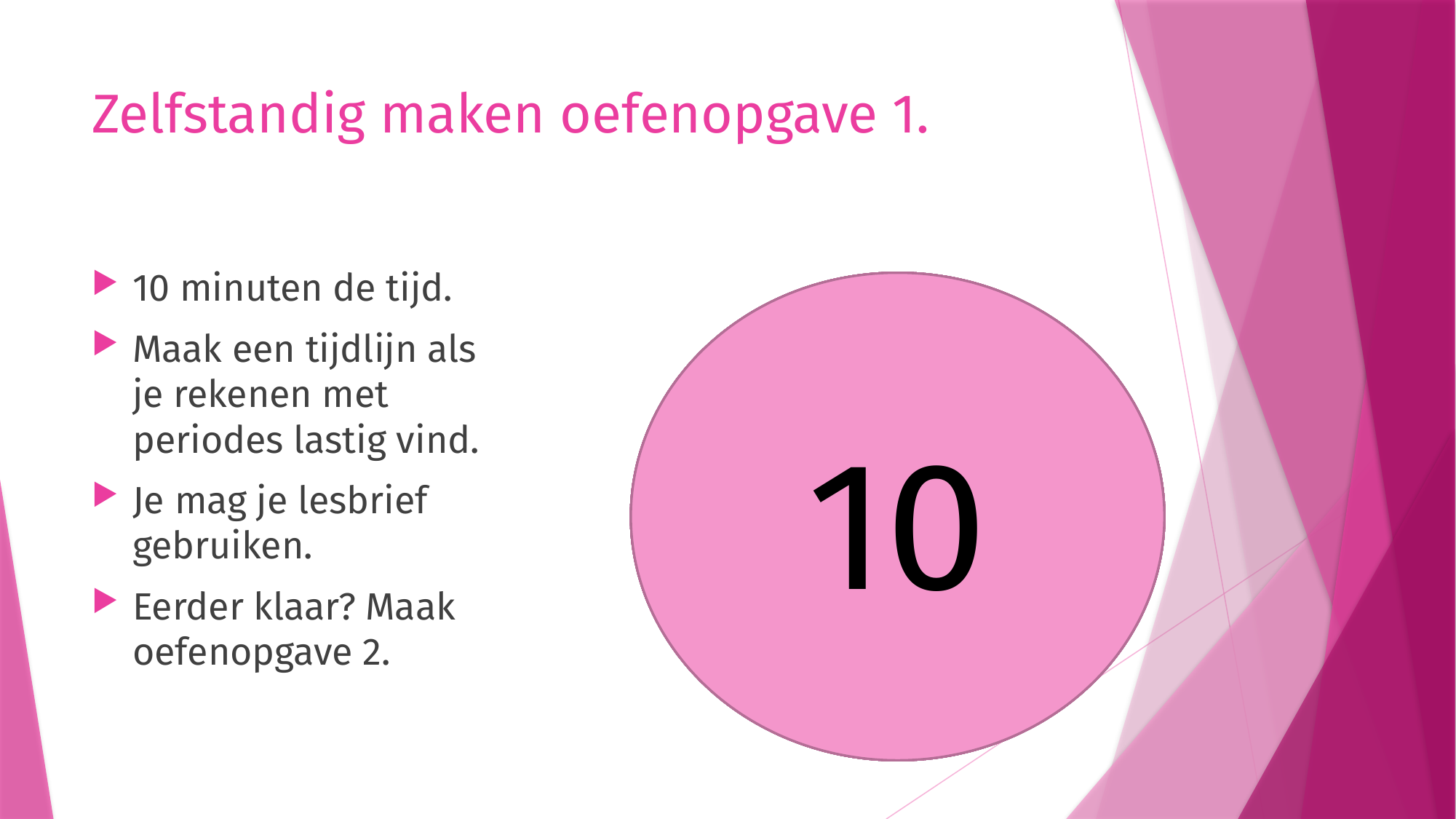

# Zelfstandig maken oefenopgave 1.
10 minuten de tijd.
Maak een tijdlijn als je rekenen met periodes lastig vind.
Je mag je lesbrief gebruiken.
Eerder klaar? Maak oefenopgave 2.
10
8
9
5
6
7
4
3
1
2